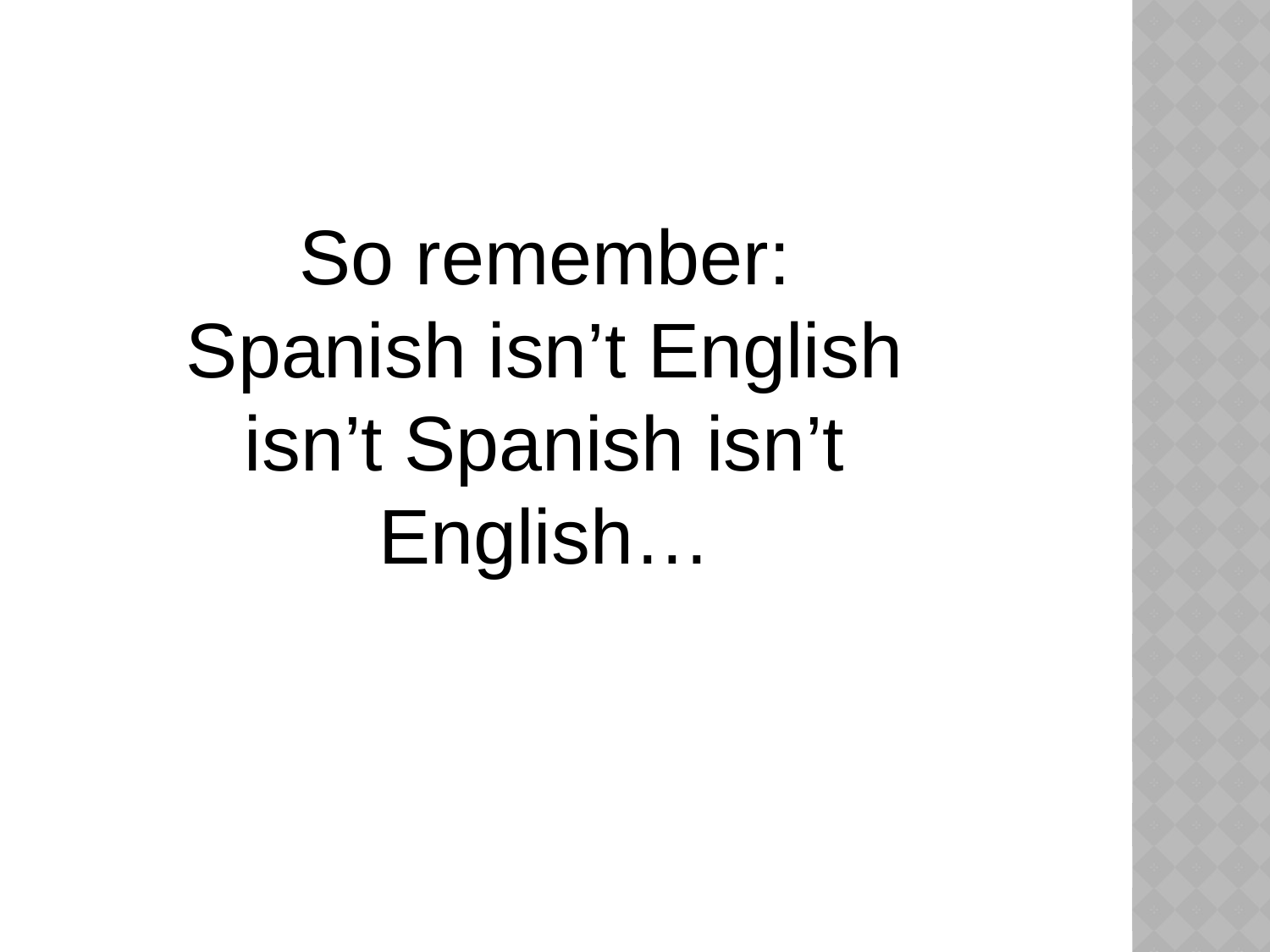

So remember:
Spanish isn’t English isn’t Spanish isn’t English…